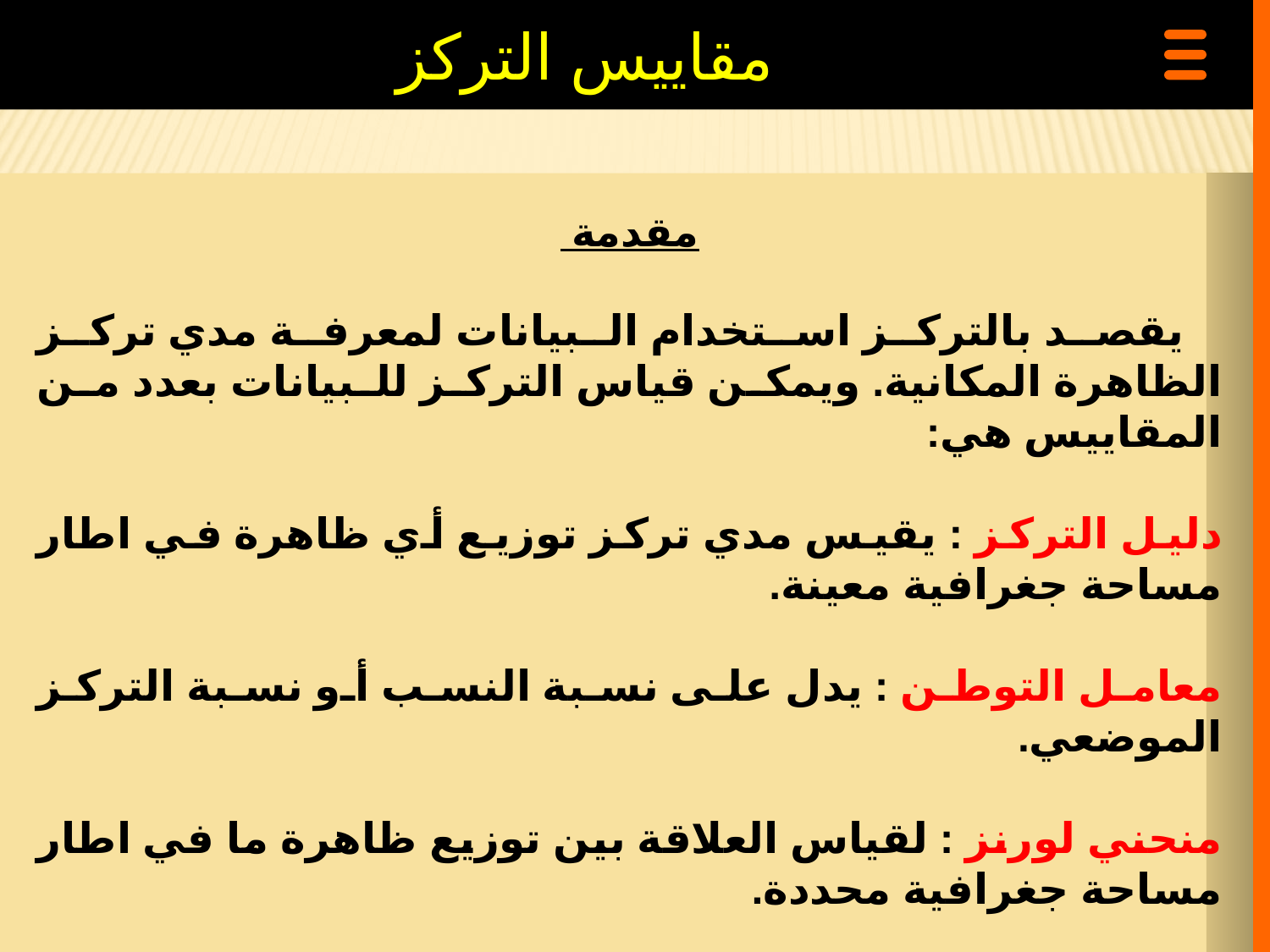

مقاييس التركز

مقدمة

    يقصد بالتركز استخدام البيانات لمعرفة مدي تركز الظاهرة المكانية. ويمكن قياس التركز للبيانات بعدد من المقاييس هي:

دليل التركز : يقيس مدي تركز توزيع أي ظاهرة في اطار مساحة جغرافية معينة.

معامل التوطن : يدل على نسبة النسب أو نسبة التركز الموضعي.

منحني لورنز : لقياس العلاقة بين توزيع ظاهرة ما في اطار مساحة جغرافية محددة.